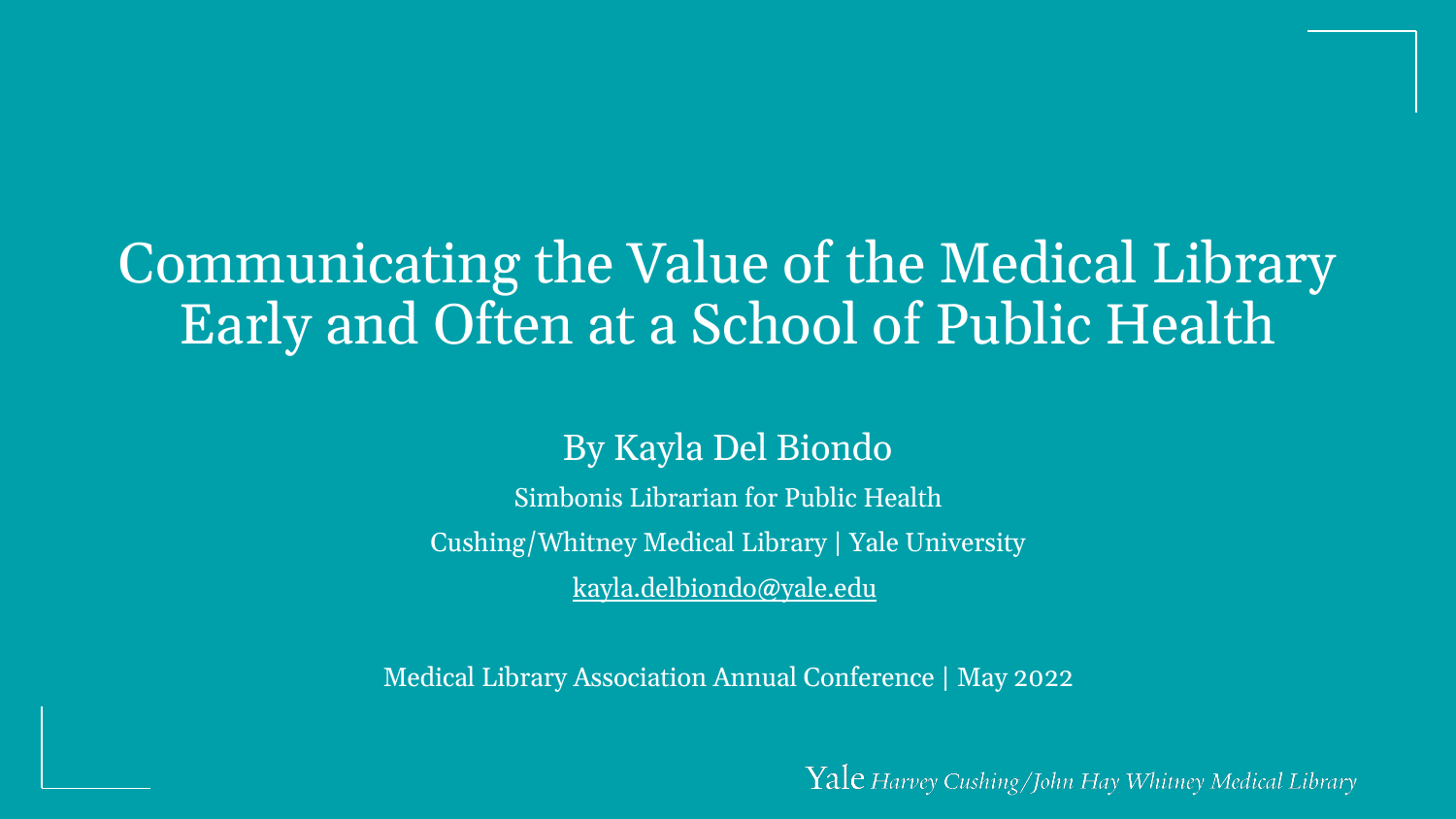

# Communicating the Value of the Medical Library Early and Often at a School of Public Health
By Kayla Del Biondo
Simbonis Librarian for Public Health
Cushing/Whitney Medical Library | Yale University
kayla.delbiondo@yale.edu

Medical Library Association Annual Conference | May 2022